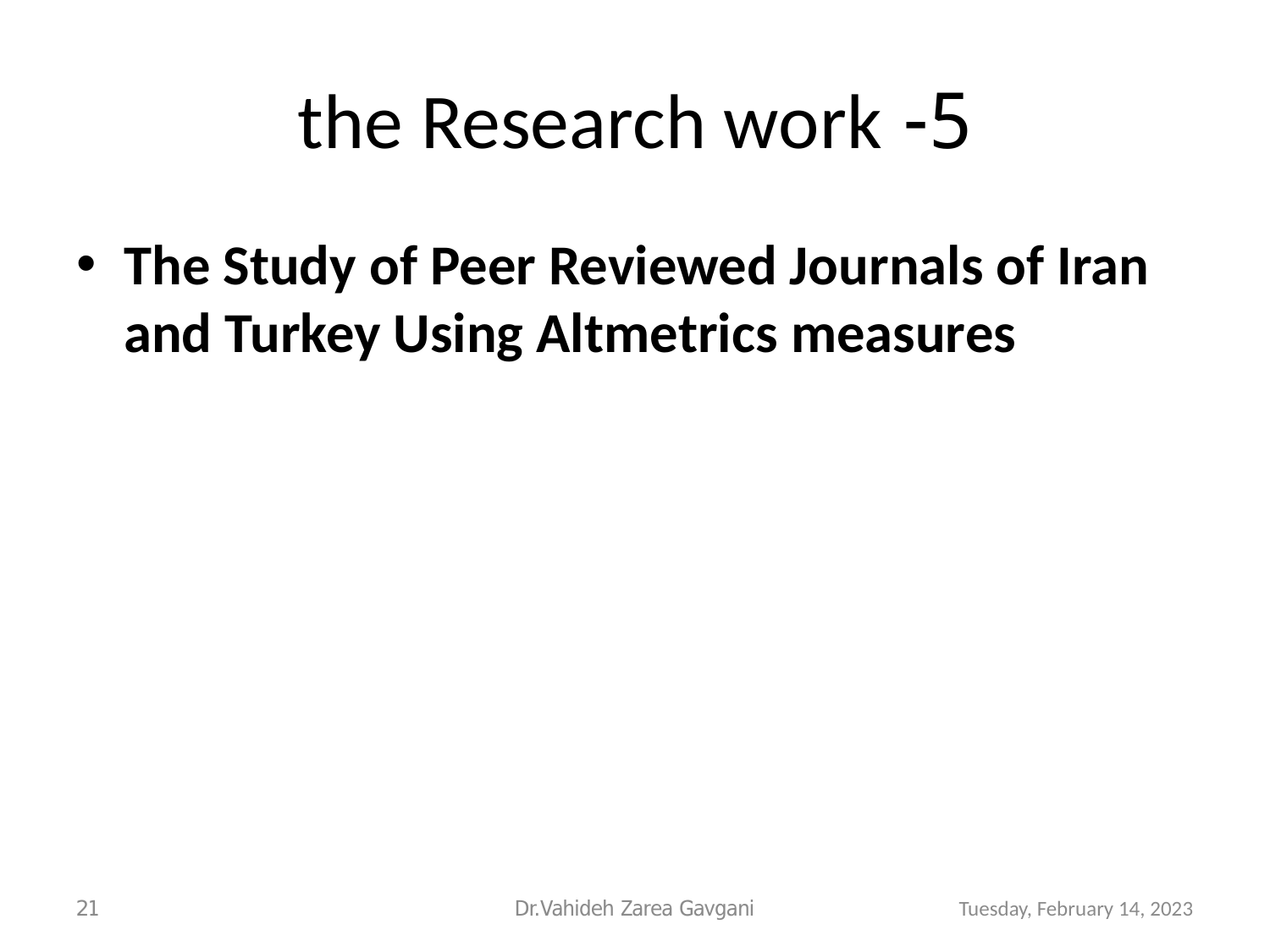

# 5- the Research work
The Study of Peer Reviewed Journals of Iran and Turkey Using Altmetrics measures
21
Dr.Vahideh Zarea Gavgani
Tuesday, February 14, 2023